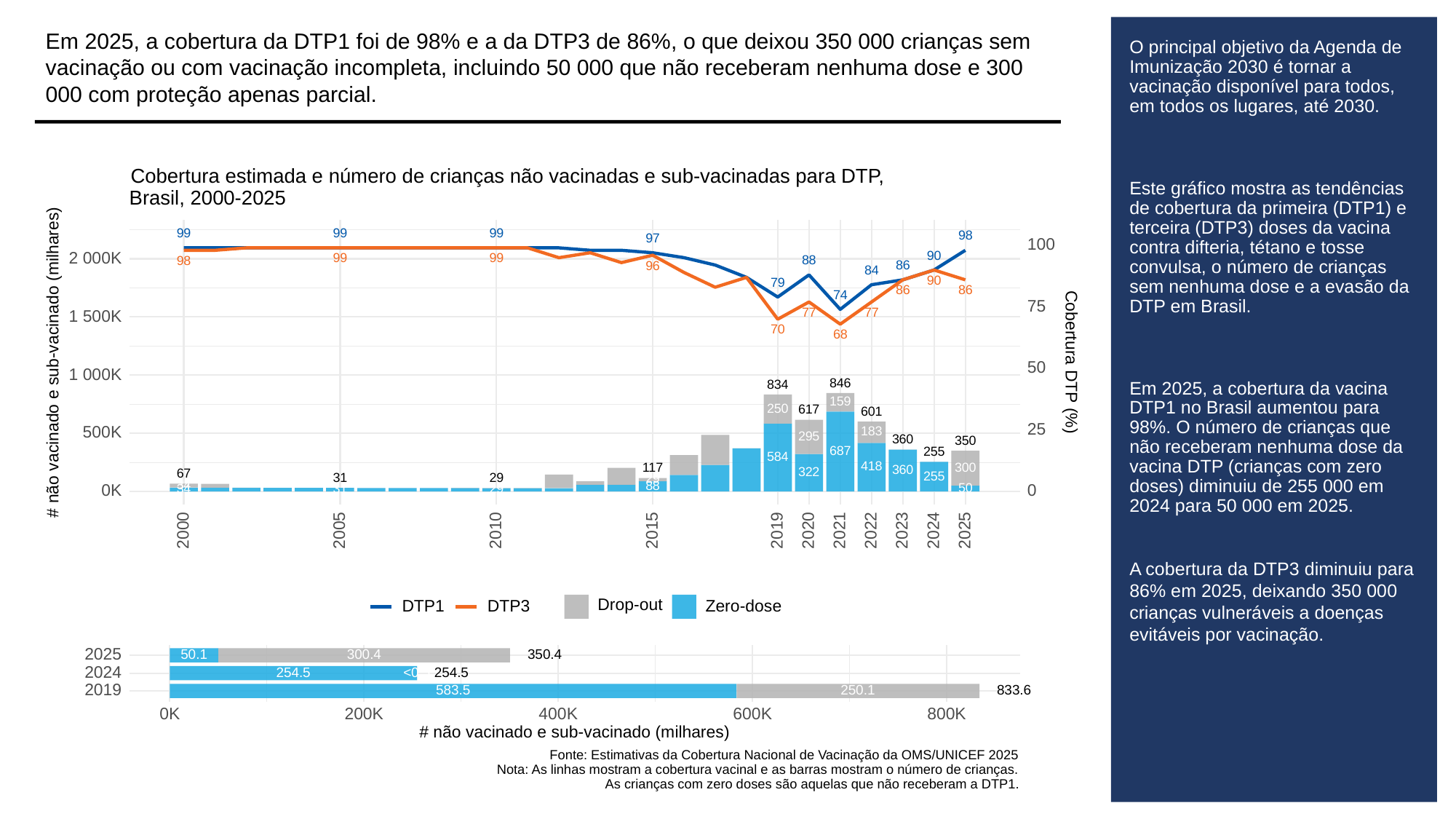

Em 2025, a cobertura da DTP1 foi de 98% e a da DTP3 de 86%, o que deixou 350 000 crianças sem vacinação ou com vacinação incompleta, incluindo 50 000 que não receberam nenhuma dose e 300 000 com proteção apenas parcial.
# O principal objetivo da Agenda de Imunização 2030 é tornar a vacinação disponível para todos, em todos os lugares, até 2030.

Este gráfico mostra as tendências de cobertura da primeira (DTP1) e terceira (DTP3) doses da vacina contra difteria, tétano e tosse convulsa, o número de crianças sem nenhuma dose e a evasão da DTP em Brasil.

Em 2025, a cobertura da vacina DTP1 no Brasil aumentou para 98%. O número de crianças que não receberam nenhuma dose da vacina DTP (crianças com zero doses) diminuiu de 255 000 em 2024 para 50 000 em 2025.

A cobertura da DTP3 diminuiu para 86% em 2025, deixando 350 000 crianças vulneráveis a doenças evitáveis por vacinação.

Cobertura estimada e número de crianças não vacinadas e sub-vacinadas para DTP,
Brasil, 2000-2025

99
99
99

98
97
100

90
2 000K
99
99
88
98

86
96
84
90
79
86
86

74
75
77
77
1 500K

70
68

# não vacinado e sub-vacinado (milhares)
Cobertura DTP (%)
50
1 000K

846
834

159
250

617
601

25
500K
183
295

360
350

687
255

584

418

300
117

360

322
67
255
31
29

29

34

88

50

34

31
29
0K
0

2023
2000
2005
2010
2015
2019
2020
2021
2022
2024
2025

Drop-out
DTP3
Zero-dose
DTP1

2025
300.4
350.4
50.1

2024
254.5
<0.5
254.5

2019
583.5
833.6
250.1

0K
200K
400K
600K
800K
# não vacinado e sub-vacinado (milhares)
Fonte: Estimativas da Cobertura Nacional de Vacinação da OMS/UNICEF 2025
Nota: As linhas mostram a cobertura vacinal e as barras mostram o número de crianças.
As crianças com zero doses são aquelas que não receberam a DTP1.